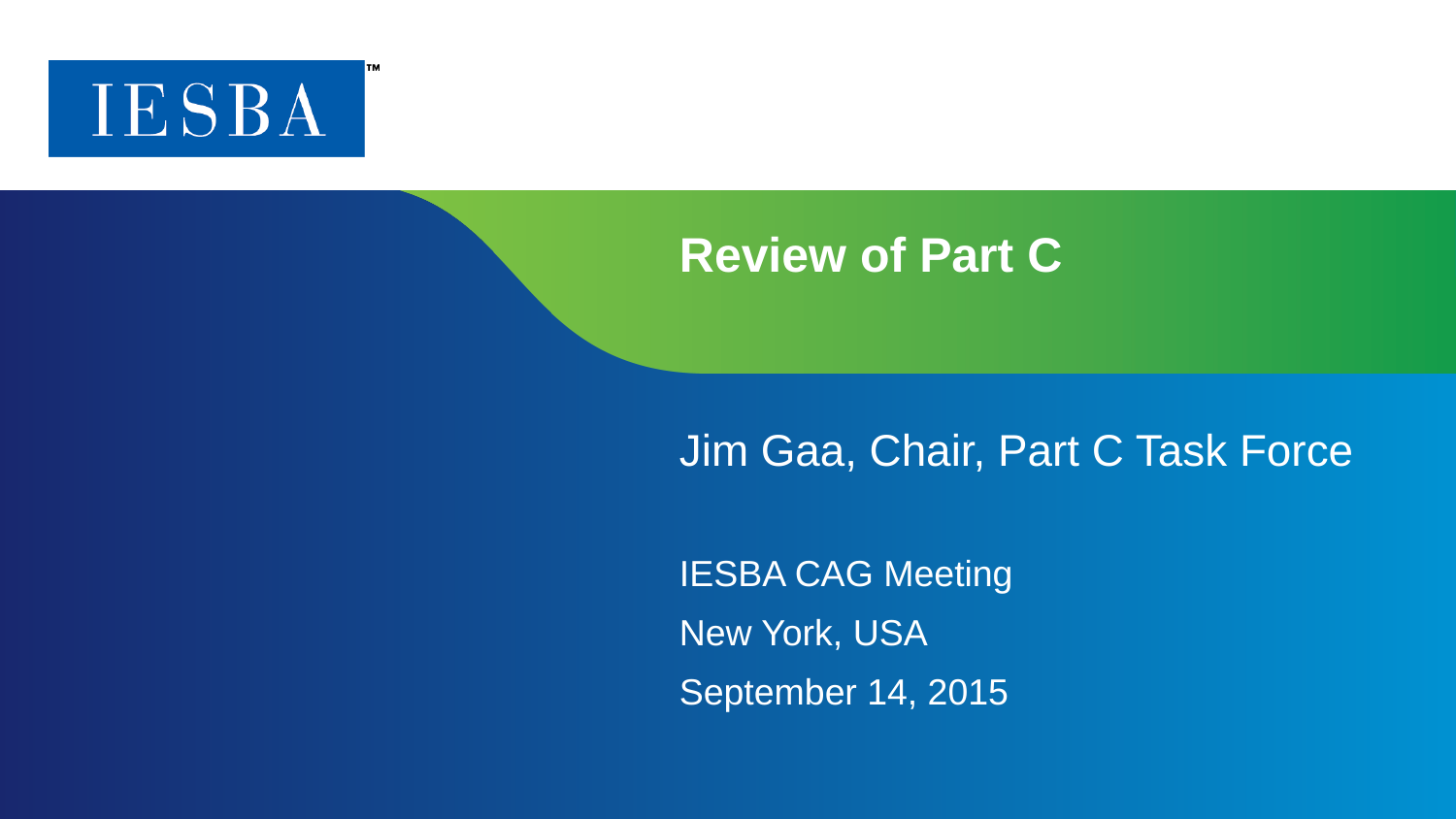

# Review of Part C
Jim Gaa, Chair, Part C Task Force

IESBA CAG Meeting
New York, USA
September 14, 2015